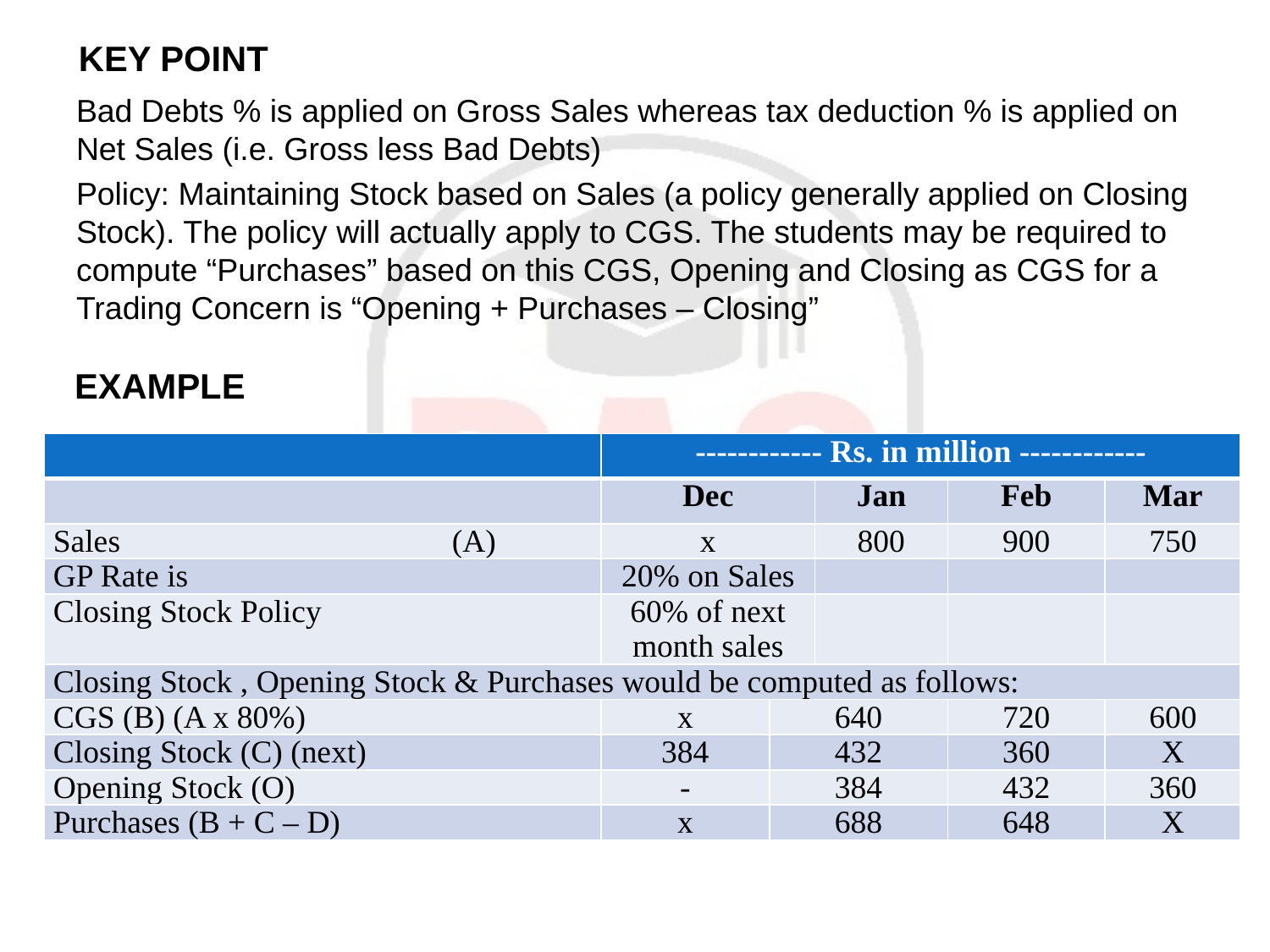

# KEY POINT
Bad Debts % is applied on Gross Sales whereas tax deduction % is applied on Net Sales (i.e. Gross less Bad Debts)
Policy: Maintaining Stock based on Sales (a policy generally applied on Closing Stock). The policy will actually apply to CGS. The students may be required to compute “Purchases” based on this CGS, Opening and Closing as CGS for a Trading Concern is “Opening + Purchases – Closing”
EXAMPLE
|  | ------------ Rs. in million ------------ |  |  |  |  |
| --- | --- | --- | --- | --- | --- |
|  | Dec |  | Jan | Feb | Mar |
| Sales (A) | x |  | 800 | 900 | 750 |
| GP Rate is | 20% on Sales |  |  |  |  |
| Closing Stock Policy | 60% of next month sales |  |  |  |  |
| Closing Stock , Opening Stock & Purchases would be computed as follows: |  |  |  |  |  |
| CGS (B) (A x 80%) | x | 640 |  | 720 | 600 |
| Closing Stock (C) (next) | 384 | 432 |  | 360 | X |
| Opening Stock (O) | - | 384 |  | 432 | 360 |
| Purchases (B + C – D) | x | 688 |  | 648 | X |